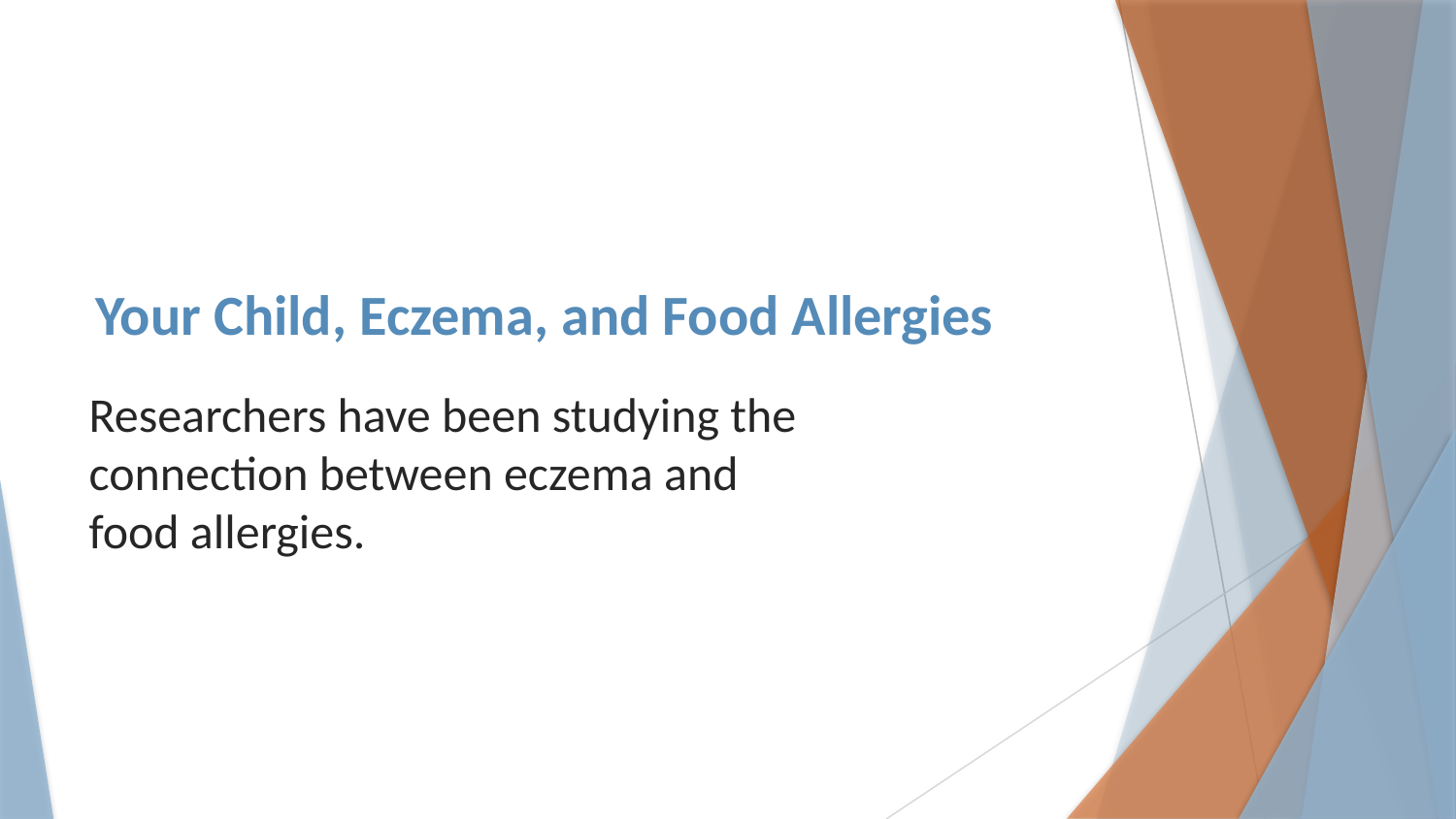

# Your Child, Eczema, and Food Allergies
Researchers have been studying the connection between eczema and food allergies.